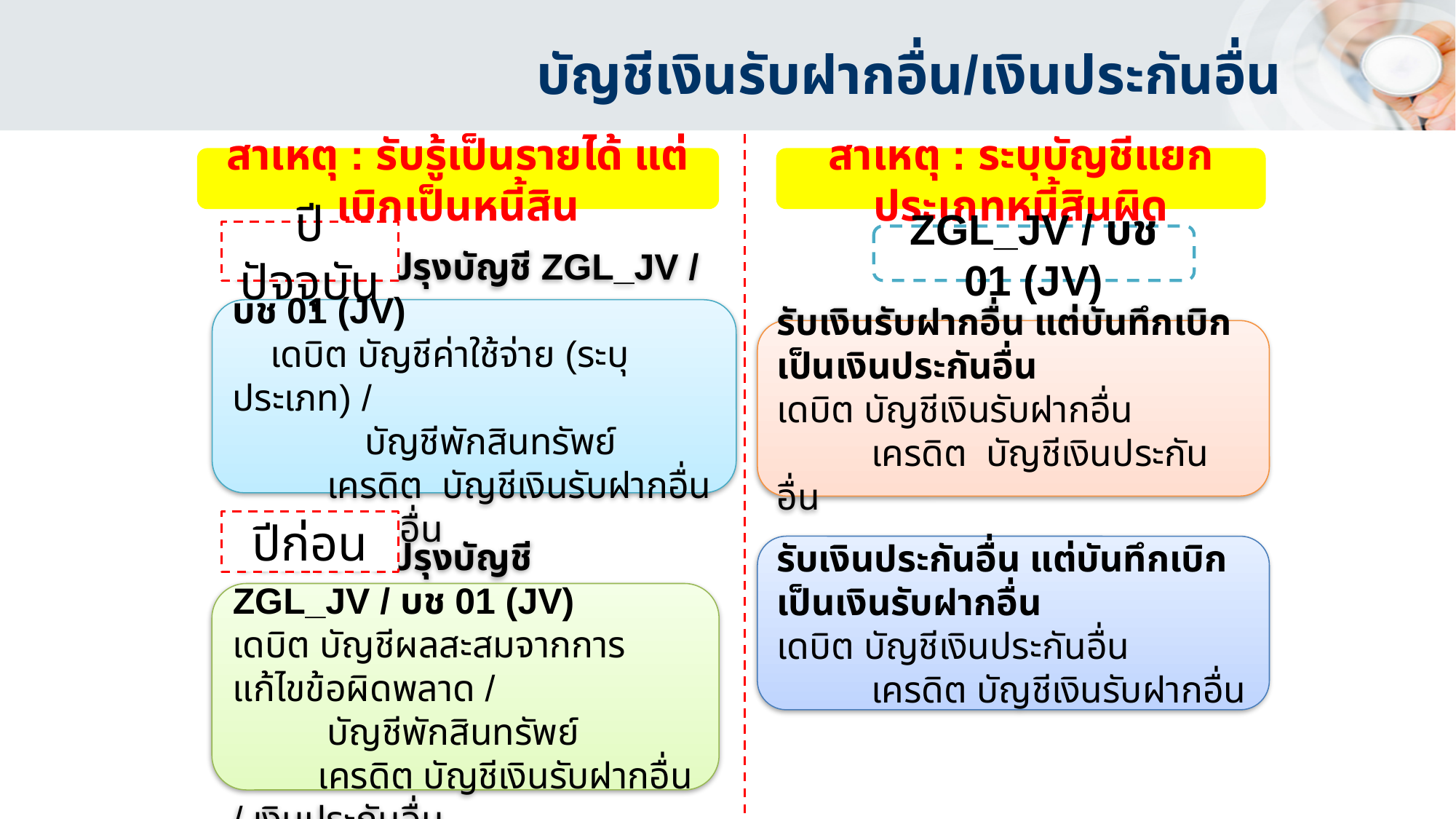

บัญชีเงินรับฝากอื่น/เงินประกันอื่น
สาเหตุ : รับรู้เป็นรายได้ แต่เบิกเป็นหนี้สิน
สาเหตุ : ระบุบัญชีแยกประเภทหนี้สินผิด
ปีปัจจุบัน
ZGL_JV / บช 01 (JV)
บันทึกปรับปรุงบัญชี ZGL_JV / บช 01 (JV)
    เดบิต บัญชีค่าใช้จ่าย (ระบุประเภท) /
              บัญชีพักสินทรัพย์
          เครดิต  บัญชีเงินรับฝากอื่น / เงินประกันอื่น
รับเงินรับฝากอื่น แต่บันทึกเบิกเป็นเงินประกันอื่น
เดบิต บัญชีเงินรับฝากอื่น
          เครดิต  บัญชีเงินประกันอื่น
ปีก่อน
รับเงินประกันอื่น แต่บันทึกเบิกเป็นเงินรับฝากอื่น
เดบิต บัญชีเงินประกันอื่น
          เครดิต บัญชีเงินรับฝากอื่น
บันทึกปรับปรุงบัญชี ZGL_JV / บช 01 (JV)
เดบิต บัญชีผลสะสมจากการแก้ไขข้อผิดพลาด /
          บัญชีพักสินทรัพย์
         เครดิต บัญชีเงินรับฝากอื่น / เงินประกันอื่น